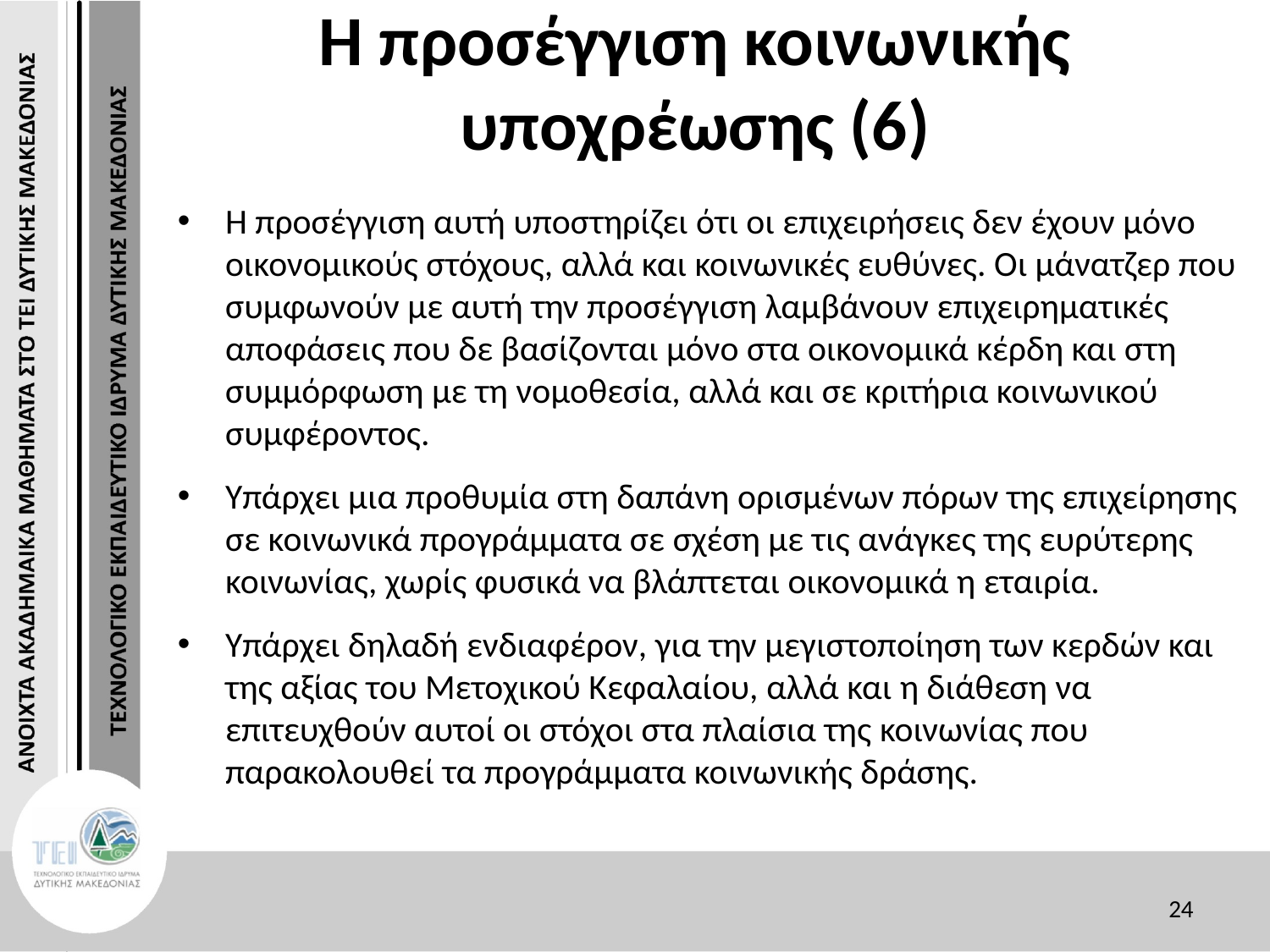

# Η προσέγγιση κοινωνικής υποχρέωσης (6)
Η προσέγγιση αυτή υποστηρίζει ότι οι επιχειρήσεις δεν έχουν μόνο οικονομικούς στόχους, αλλά και κοινωνικές ευθύνες. Οι μάνατζερ που συμφωνούν με αυτή την προσέγγιση λαμβάνουν επιχειρηματικές αποφάσεις που δε βασίζονται μόνο στα οικονομικά κέρδη και στη συμμόρφωση με τη νομοθεσία, αλλά και σε κριτήρια κοινωνικού συμφέροντος.
Υπάρχει μια προθυμία στη δαπάνη ορισμένων πόρων της επιχείρησης σε κοινωνικά προγράμματα σε σχέση με τις ανάγκες της ευρύτερης κοινωνίας, χωρίς φυσικά να βλάπτεται οικονομικά η εταιρία.
Υπάρχει δηλαδή ενδιαφέρον, για την μεγιστοποίηση των κερδών και της αξίας του Μετοχικού Κεφαλαίου, αλλά και η διάθεση να επιτευχθούν αυτοί οι στόχοι στα πλαίσια της κοινωνίας που παρακολουθεί τα προγράμματα κοινωνικής δράσης.

24